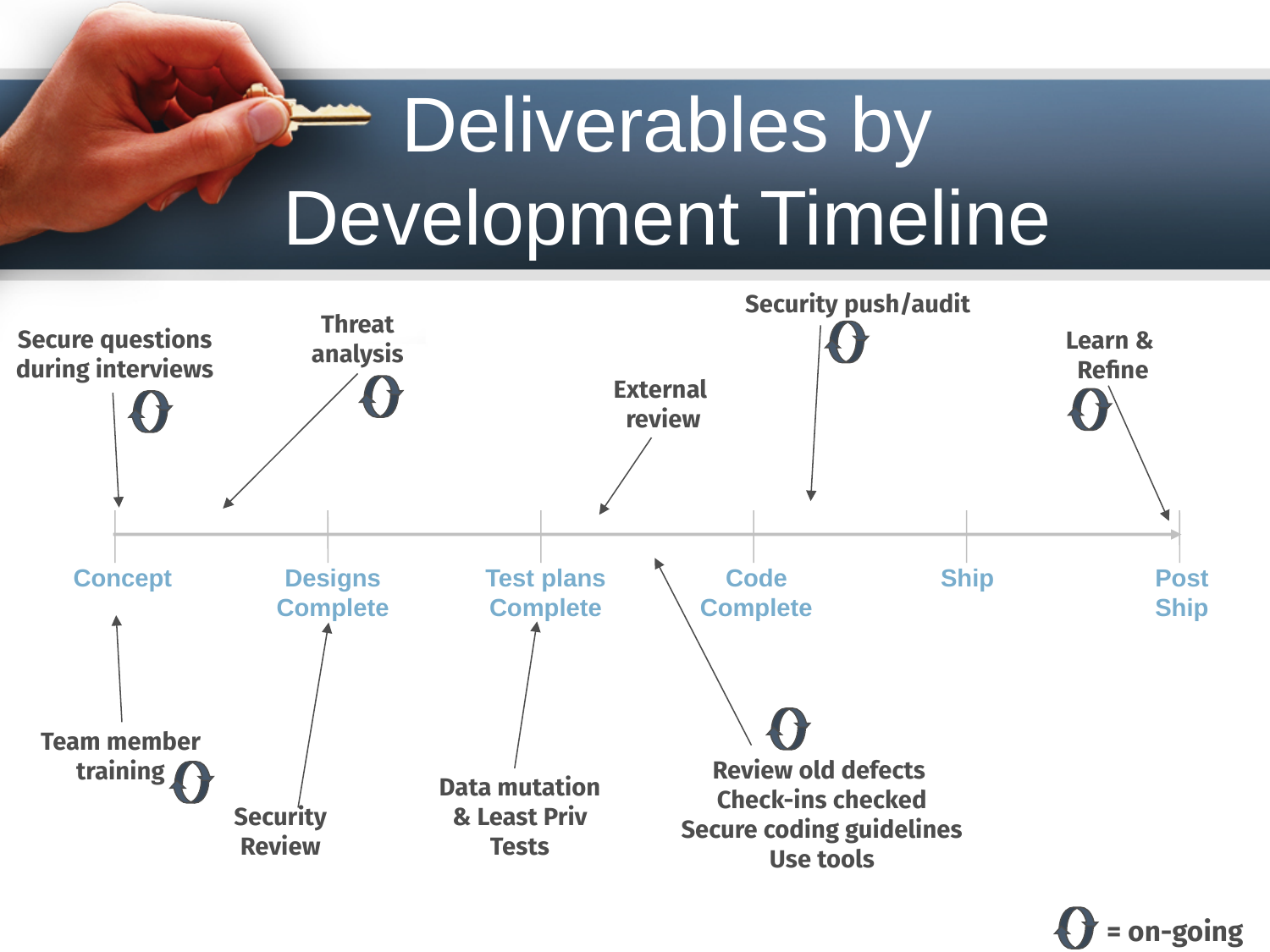

# Deliverables by Development Timeline
Security push/audit

Threat
analysis
Secure questions
during interviews
Learn &
Refine

External
review

Concept
Designs
Complete
Test plans
Complete
Code
Complete
Ship
Post
Ship

Team member
training
Review old defects
Check-ins checked
Secure coding guidelines
Use tools

Data mutation
& Least Priv
Tests
Security
Review
= on-going